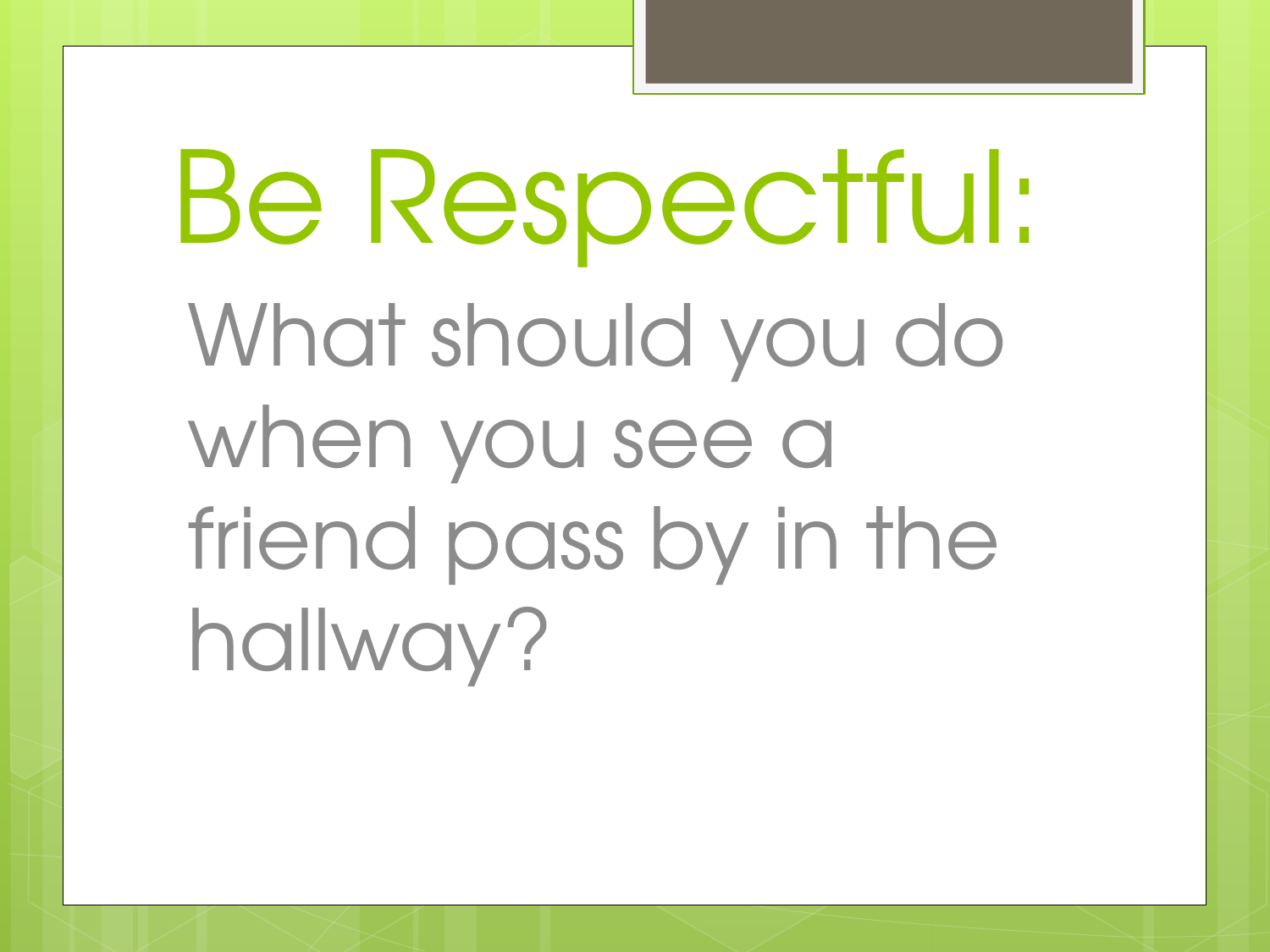

# Be Respectful:
What should you do when you see a friend pass by in the hallway?